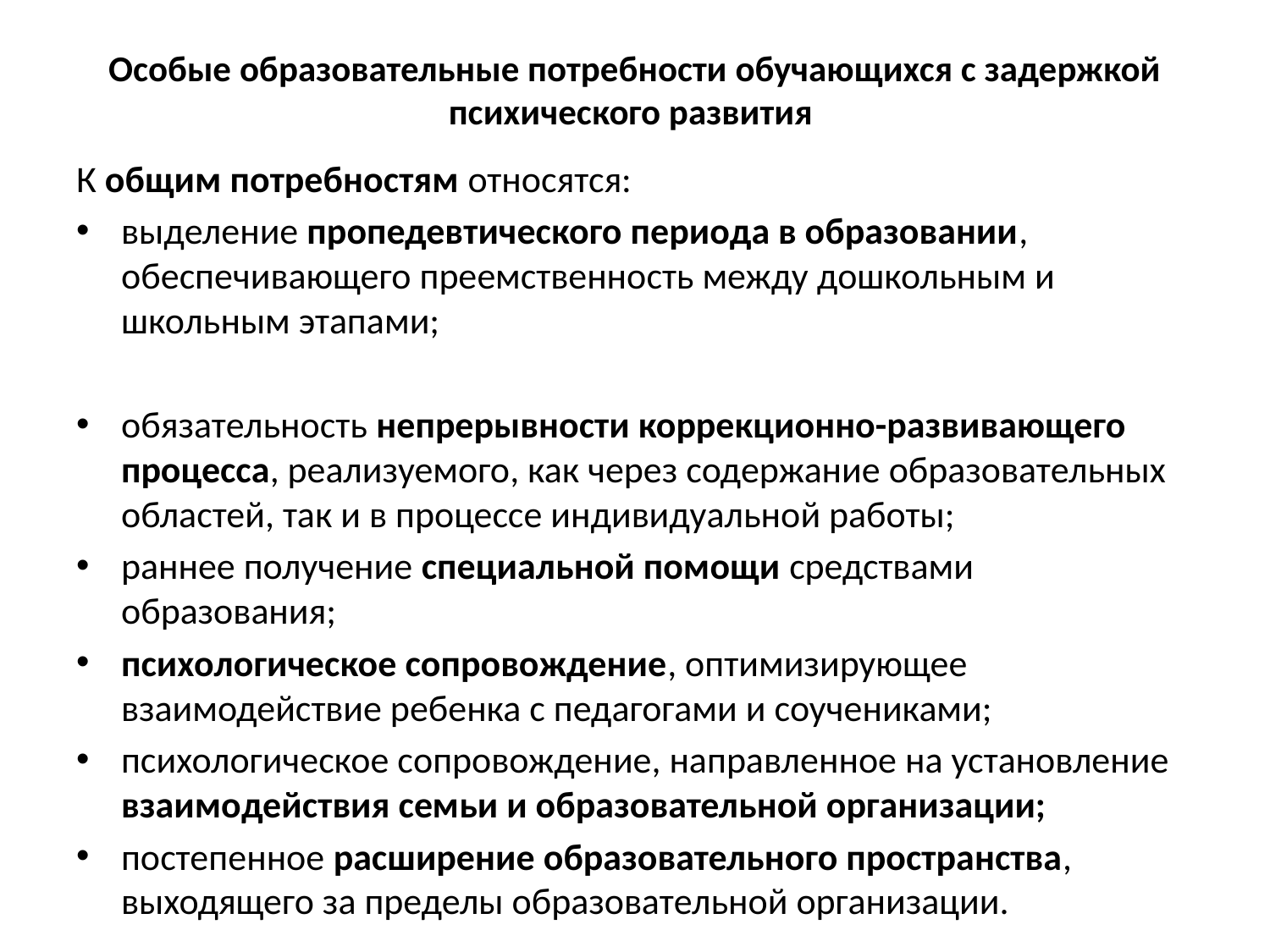

# Особые образовательные потребности обучающихся с задержкой психического развития
К общим потребностям относятся:
выделение пропедевтического периода в образовании, обеспечивающего преемственность между дошкольным и школьным этапами;

обязательность непрерывности коррекционно-развивающего процесса, реализуемого, как через содержание образовательных областей, так и в процессе индивидуальной работы;
раннее получение специальной помощи средствами образования;
психологическое сопровождение, оптимизирующее взаимодействие ребенка с педагогами и соучениками;
психологическое сопровождение, направленное на установление взаимодействия семьи и образовательной организации;
постепенное расширение образовательного пространства, выходящего за пределы образовательной организации.